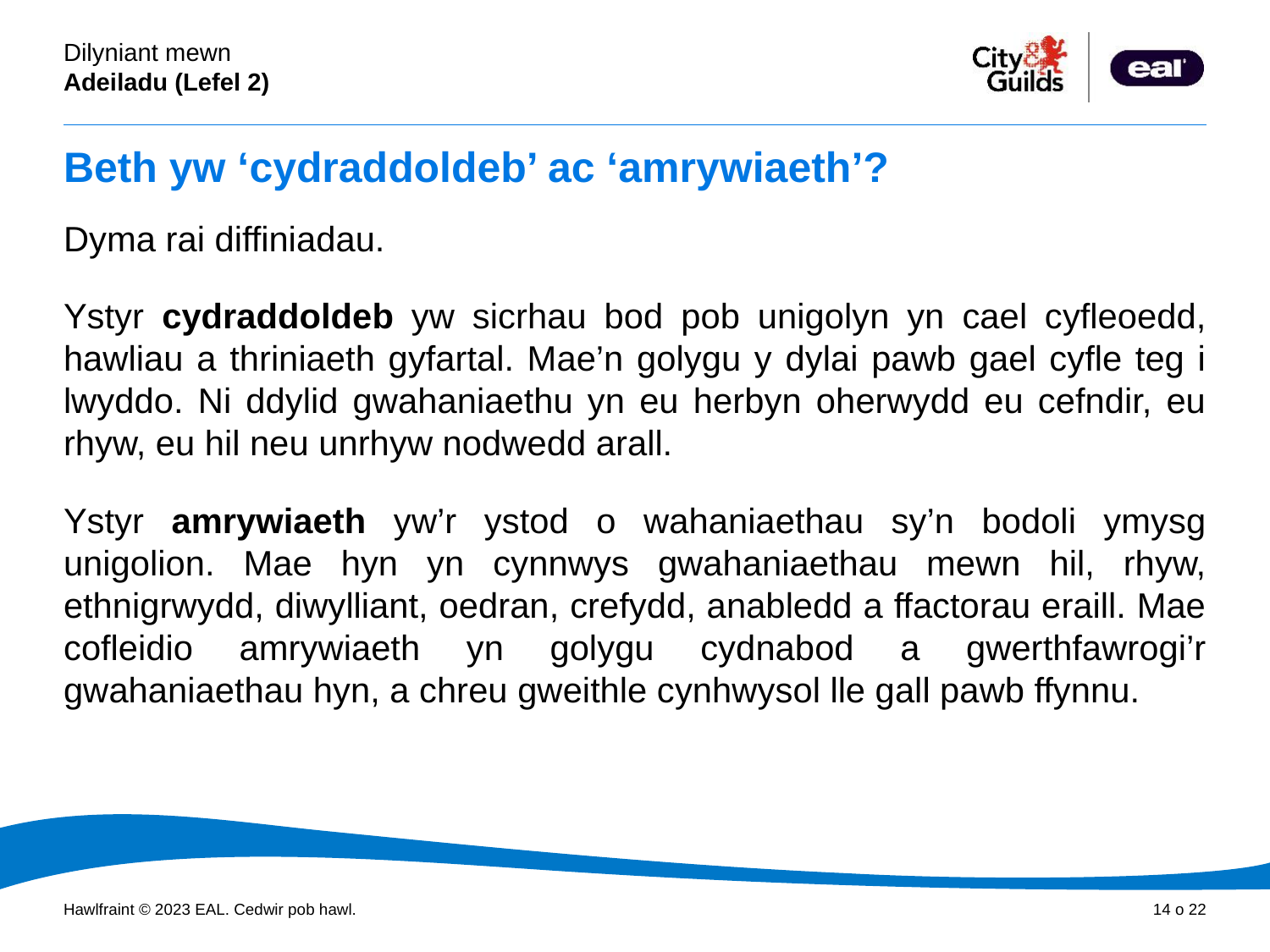

# Beth yw ‘cydraddoldeb’ ac ‘amrywiaeth’?
Dyma rai diffiniadau.
Ystyr cydraddoldeb yw sicrhau bod pob unigolyn yn cael cyfleoedd, hawliau a thriniaeth gyfartal. Mae’n golygu y dylai pawb gael cyfle teg i lwyddo. Ni ddylid gwahaniaethu yn eu herbyn oherwydd eu cefndir, eu rhyw, eu hil neu unrhyw nodwedd arall.
Ystyr amrywiaeth yw’r ystod o wahaniaethau sy’n bodoli ymysg unigolion. Mae hyn yn cynnwys gwahaniaethau mewn hil, rhyw, ethnigrwydd, diwylliant, oedran, crefydd, anabledd a ffactorau eraill. Mae cofleidio amrywiaeth yn golygu cydnabod a gwerthfawrogi’r gwahaniaethau hyn, a chreu gweithle cynhwysol lle gall pawb ffynnu.